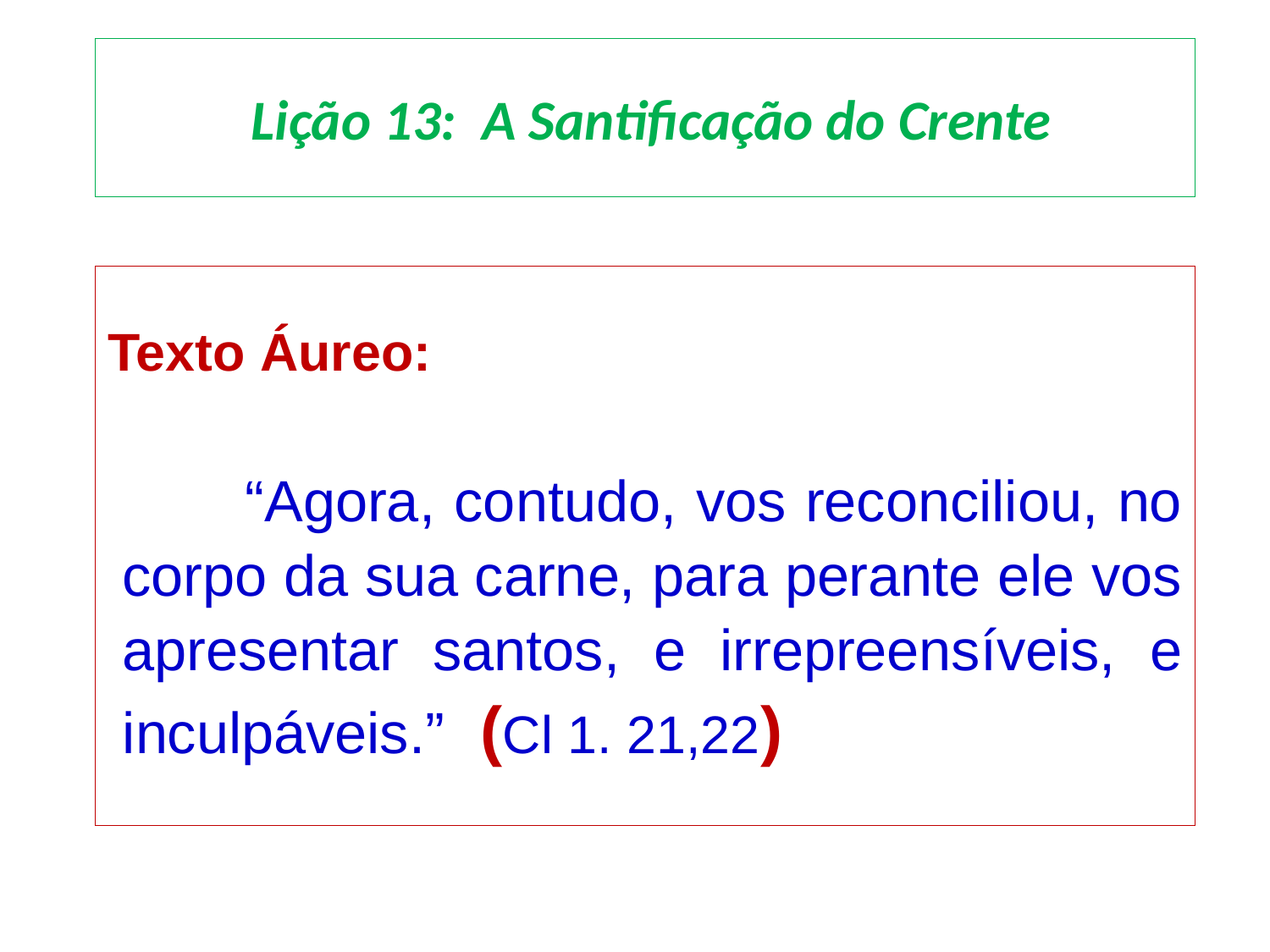

# Lição 13:  A Santificação do Crente

Texto Áureo:

 	“Agora, contudo, vos reconciliou, no corpo da sua carne, para perante ele vos apresentar santos, e irrepreensíveis, e inculpáveis.”			(Cl 1. 21,22)